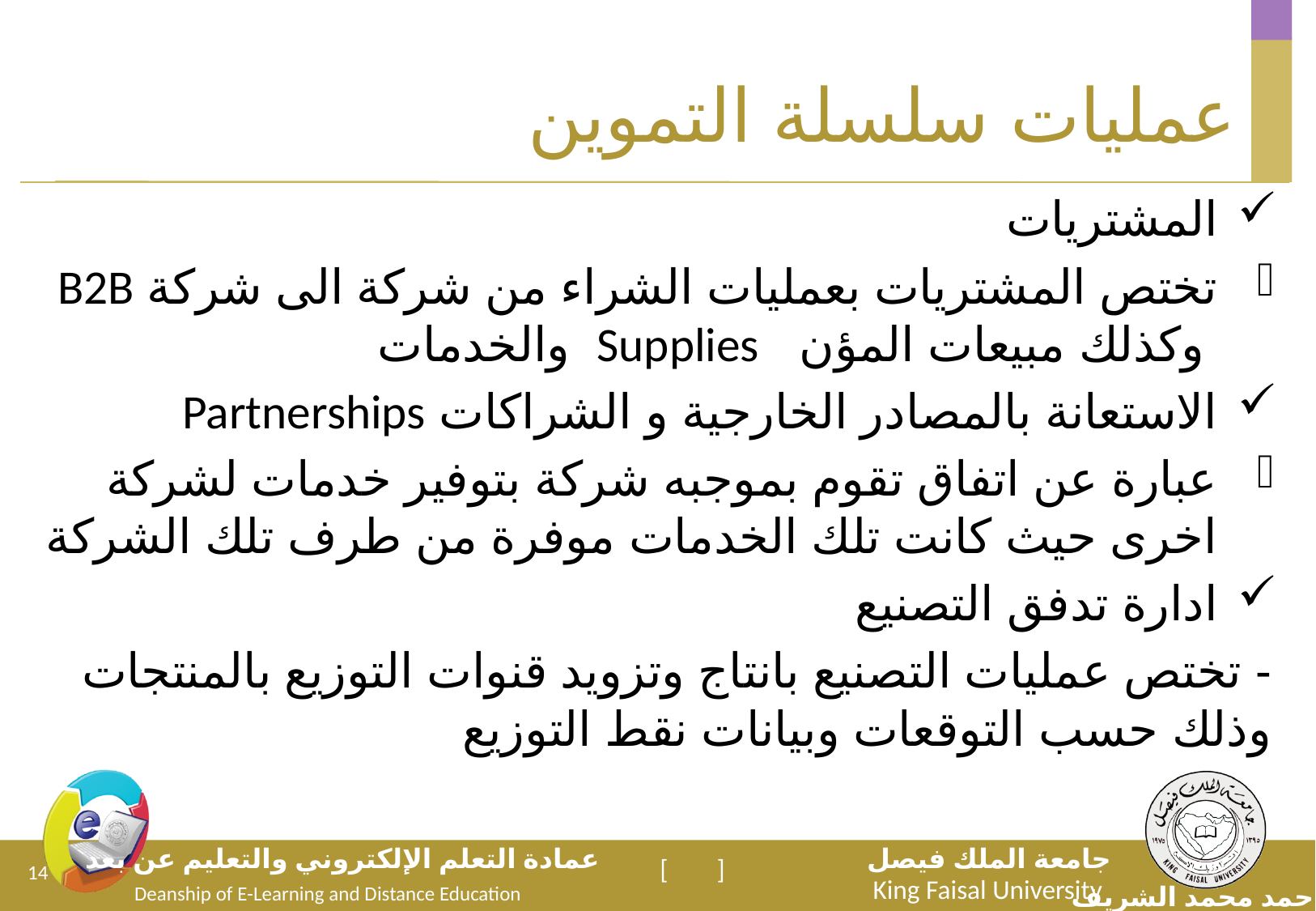

# عمليات سلسلة التموين
المشتريات
تختص المشتريات بعمليات الشراء من شركة الى شركة B2B   وكذلك مبيعات المؤن   Supplies  والخدمات
الاستعانة بالمصادر الخارجية و الشراكات Partnerships
عبارة عن اتفاق تقوم بموجبه شركة بتوفير خدمات لشركة اخرى حيث كانت تلك الخدمات موفرة من طرف تلك الشركة
ادارة تدفق التصنيع
- تختص عمليات التصنيع بانتاج وتزويد قنوات التوزيع بالمنتجات وذلك حسب التوقعات وبيانات نقط التوزيع

14